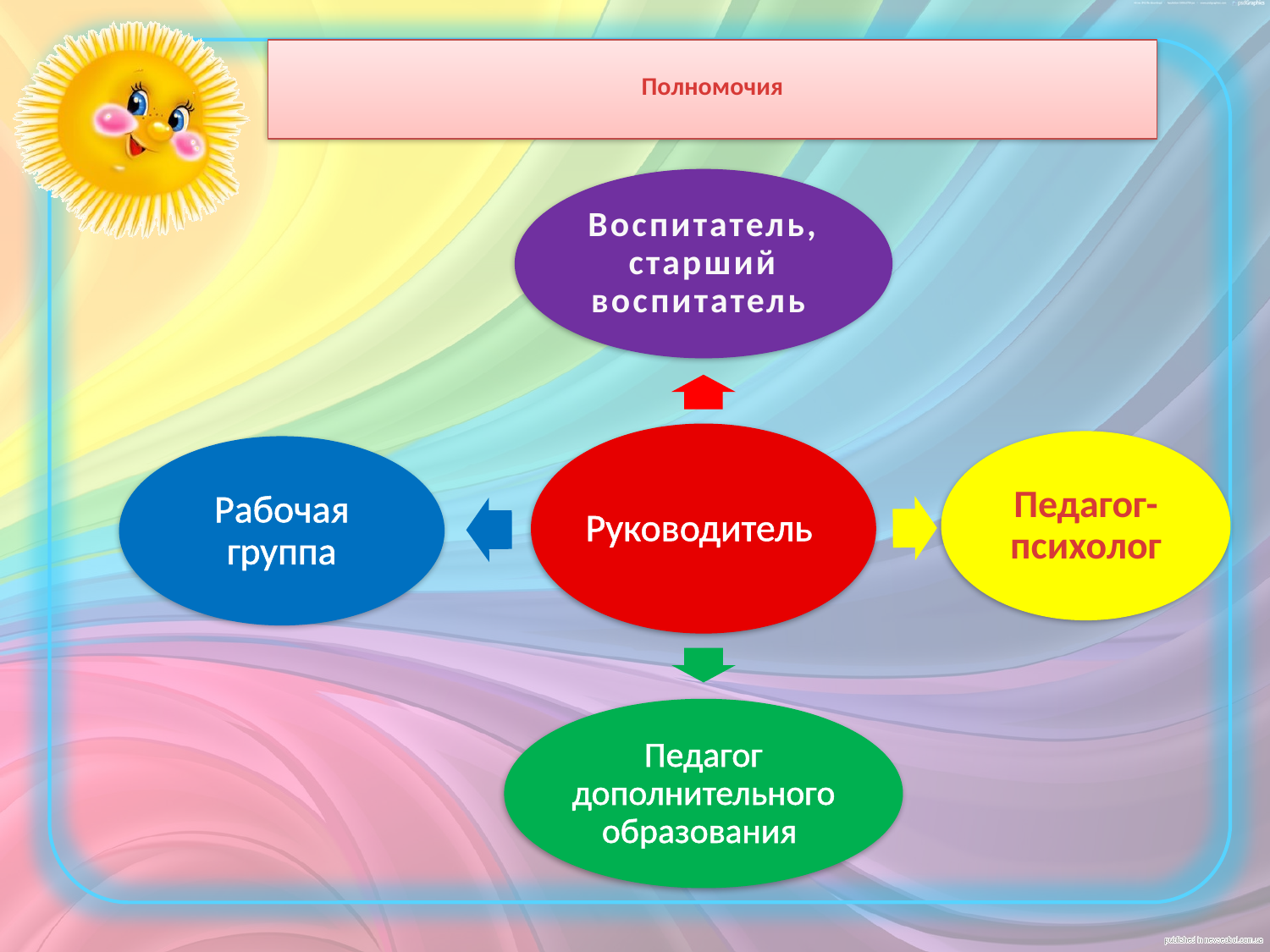

# Полномочия
Руководитель

Воспитатель, старший воспитатель

Рабочая группа

Педагог дополнительного образования

Педагог-психолог